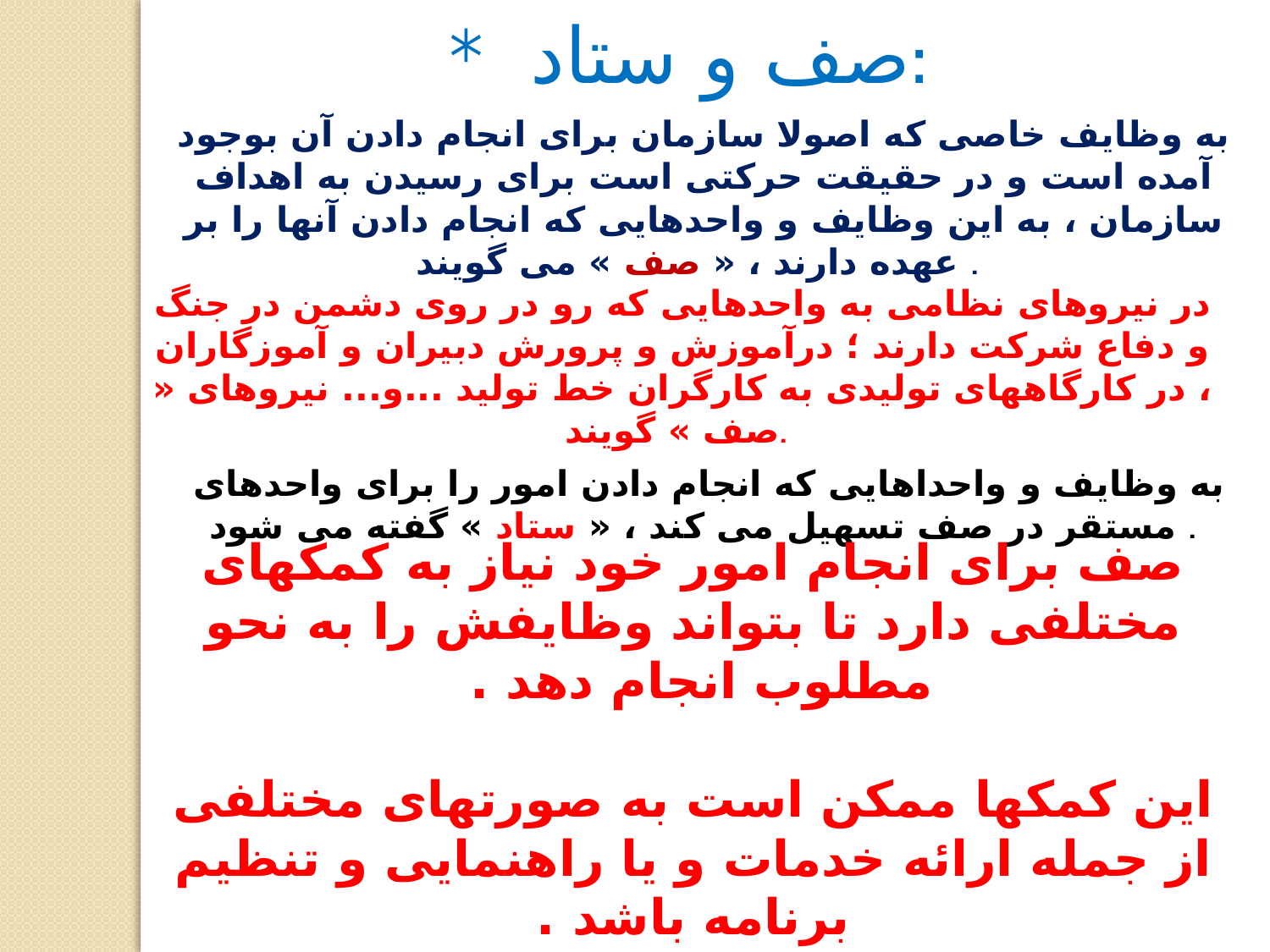

*  صف و ستاد:
به وظایف خاصی که اصولا سازمان برای انجام دادن آن بوجود آمده است و در حقیقت حرکتی است برای رسیدن به اهداف سازمان ، به این وظایف و واحدهایی که انجام دادن آنها را بر عهده دارند ، « صف » می گویند .
در نیروهای نظامی به واحدهایی که رو در روی دشمن در جنگ و دفاع شرکت دارند ؛ درآموزش و پرورش دبیران و آموزگاران ، در کارگاههای تولیدی به کارگران خط تولید ...و... نیروهای « صف » گویند.
به وظایف و واحداهایی که انجام دادن امور را برای واحدهای مستقر در صف تسهیل می کند ، « ستاد » گفته می شود .
صف برای انجام امور خود نیاز به کمکهای مختلفی دارد تا بتواند وظایفش را به نحو مطلوب انجام دهد .

این کمکها ممکن است به صورتهای مختلفی از جمله ارائه خدمات و یا راهنمایی و تنظیم برنامه باشد .